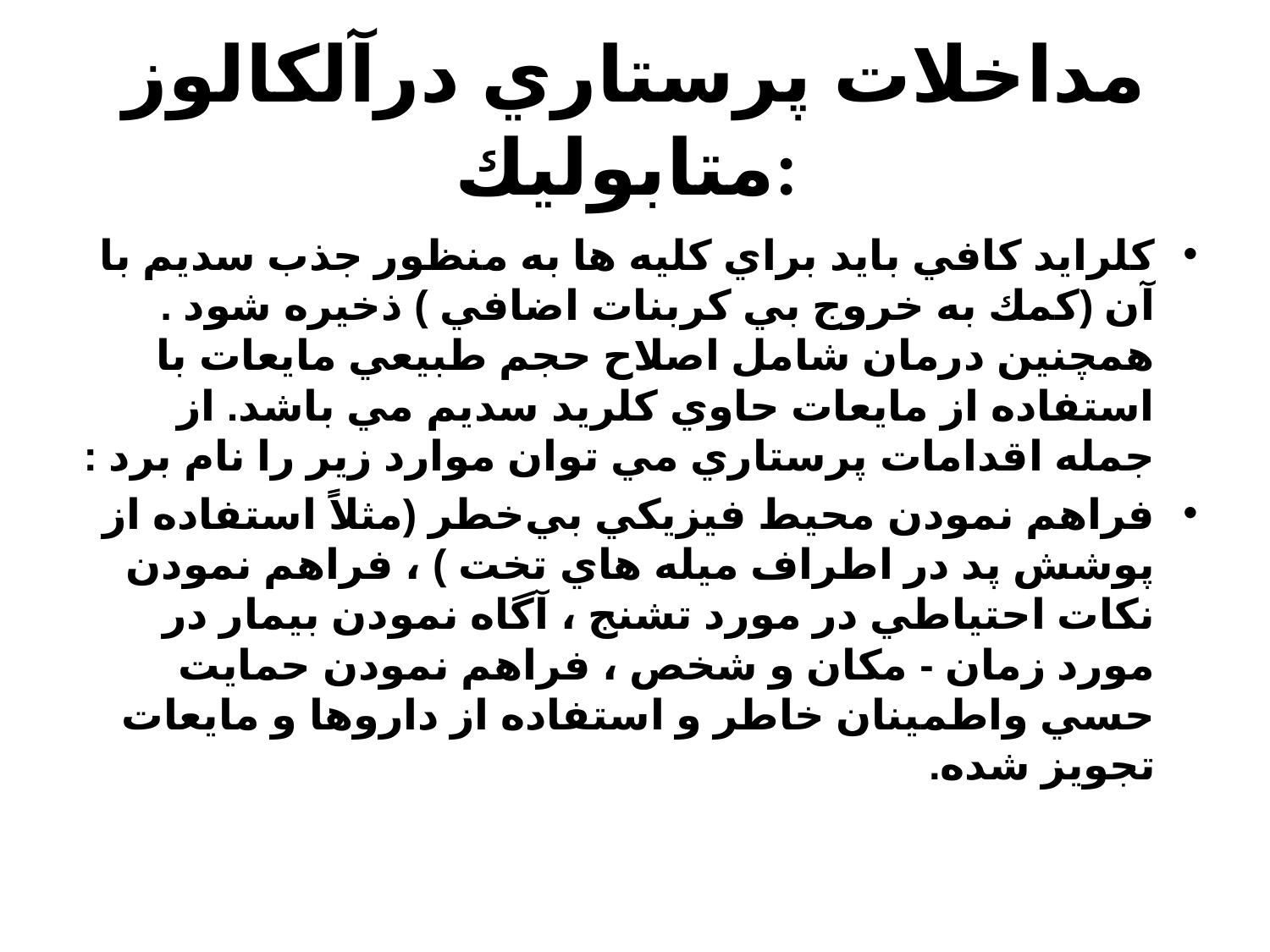

# مداخلات پرستاري درآلكالوز متابوليك:
كلرايد كافي بايد براي كليه ها به منظور جذب سديم با آن (كمك به خروج بي كربنات اضافي ) ذخيره شود . همچنين درمان شامل اصلاح حجم طبيعي مايعات با استفاده از مايعات حاوي كلريد سديم مي باشد. از جمله اقدامات پرستاري مي توان موارد زير را نام برد :
فراهم نمودن محيط فيزيكي بي‌خطر (مثلاً‌ استفاده از پوشش پد در اطراف ميله هاي تخت ) ، فراهم نمودن نكات احتياطي در مورد تشنج ، آگاه نمودن بيمار در مورد زمان - مكان و شخص ، فراهم نمودن حمايت حسي واطمينان خاطر و استفاده از داروها و مايعات تجويز شده.